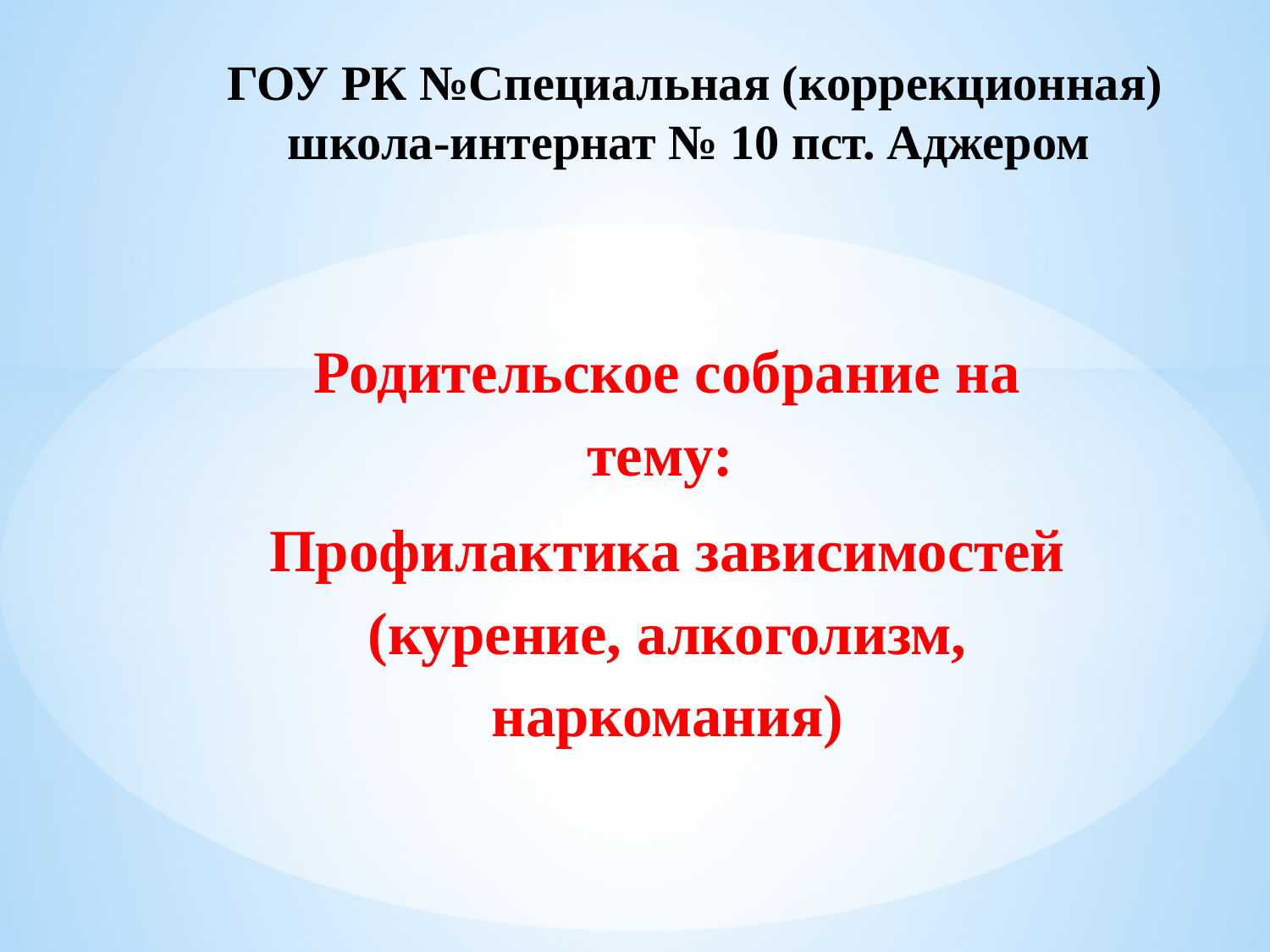

# ГОУ РК №Специальная (коррекционная) школа-интернат № 10 пст. Аджером
Родительское собрание на тему:
Профилактика зависимостей (курение, алкоголизм, наркомания)